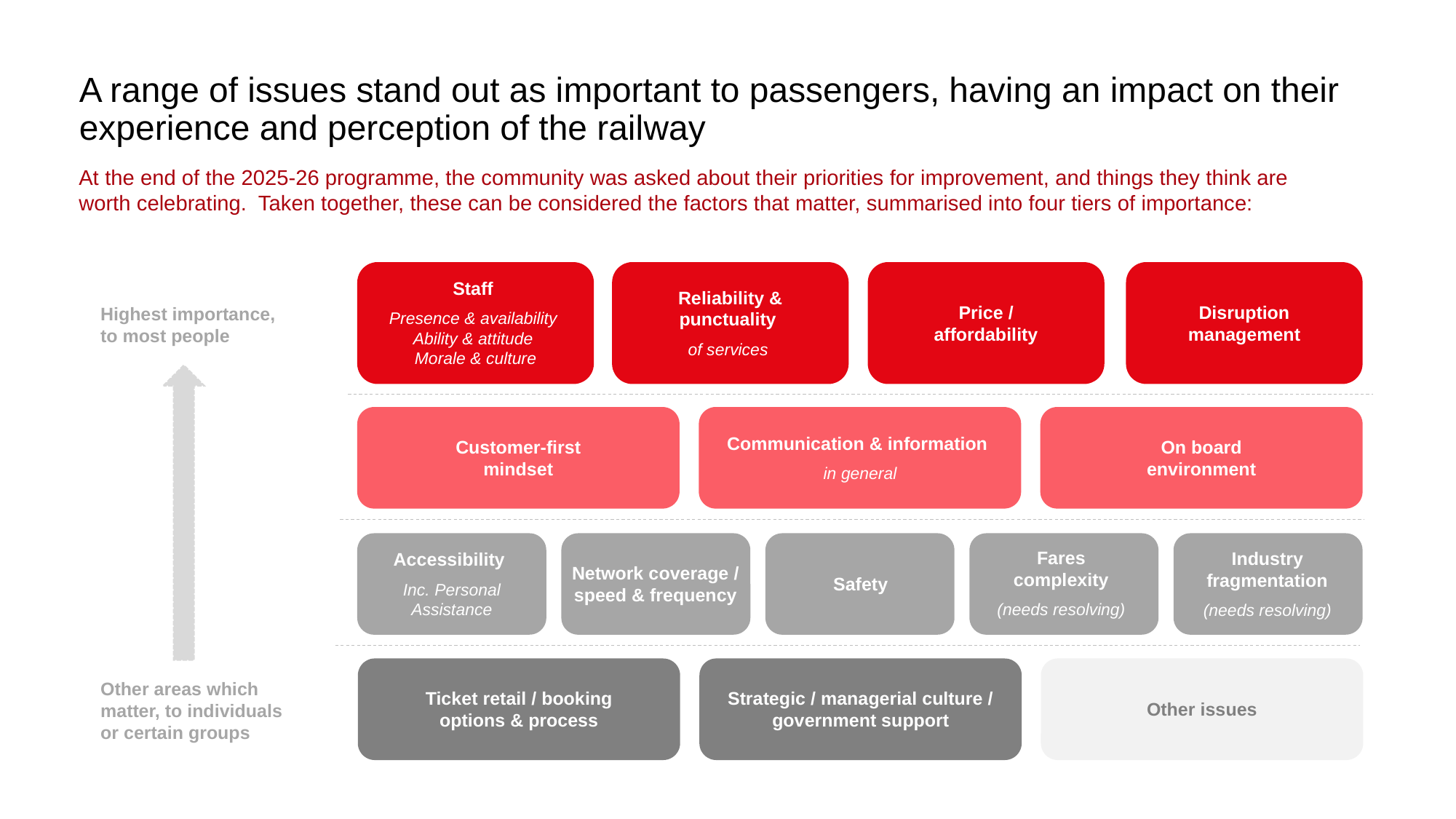

# A range of issues stand out as important to passengers, having an impact on their experience and perception of the railway
At the end of the 2025-26 programme, the community was asked about their priorities for improvement, and things they think are worth celebrating.  Taken together, these can be considered the factors that matter, summarised into four tiers of importance:

Staff
Presence & availability
Ability & attitude
Morale & culture
Reliability & punctuality
of services
Price / affordability
Disruption management
Highest importance, to most people

Communication & information
in general
Customer-first mindset
On board environment

Fares complexity
(needs resolving)
Industry fragmentation
(needs resolving)
Accessibility
Inc. Personal Assistance
Network coverage / speed & frequency
Safety

Other areas which matter, to individuals or certain groups
Ticket retail / booking options & process
Strategic / managerial culture / government support
Other issues